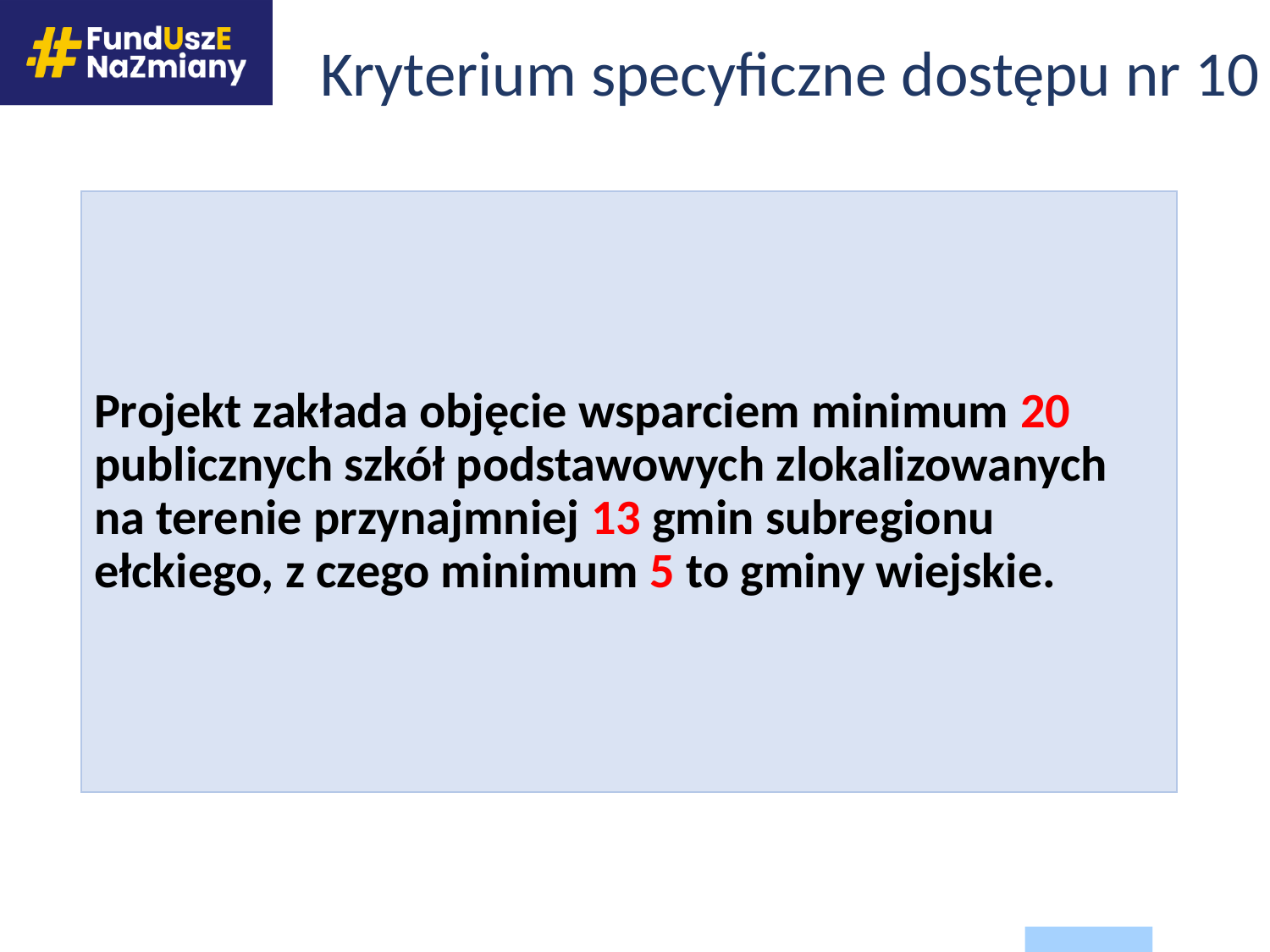

Kryterium specyficzne dostępu nr 10
Projekt zakłada objęcie wsparciem minimum 20 publicznych szkół podstawowych zlokalizowanych na terenie przynajmniej 13 gmin subregionu  ełckiego, z czego minimum 5 to gminy wiejskie.